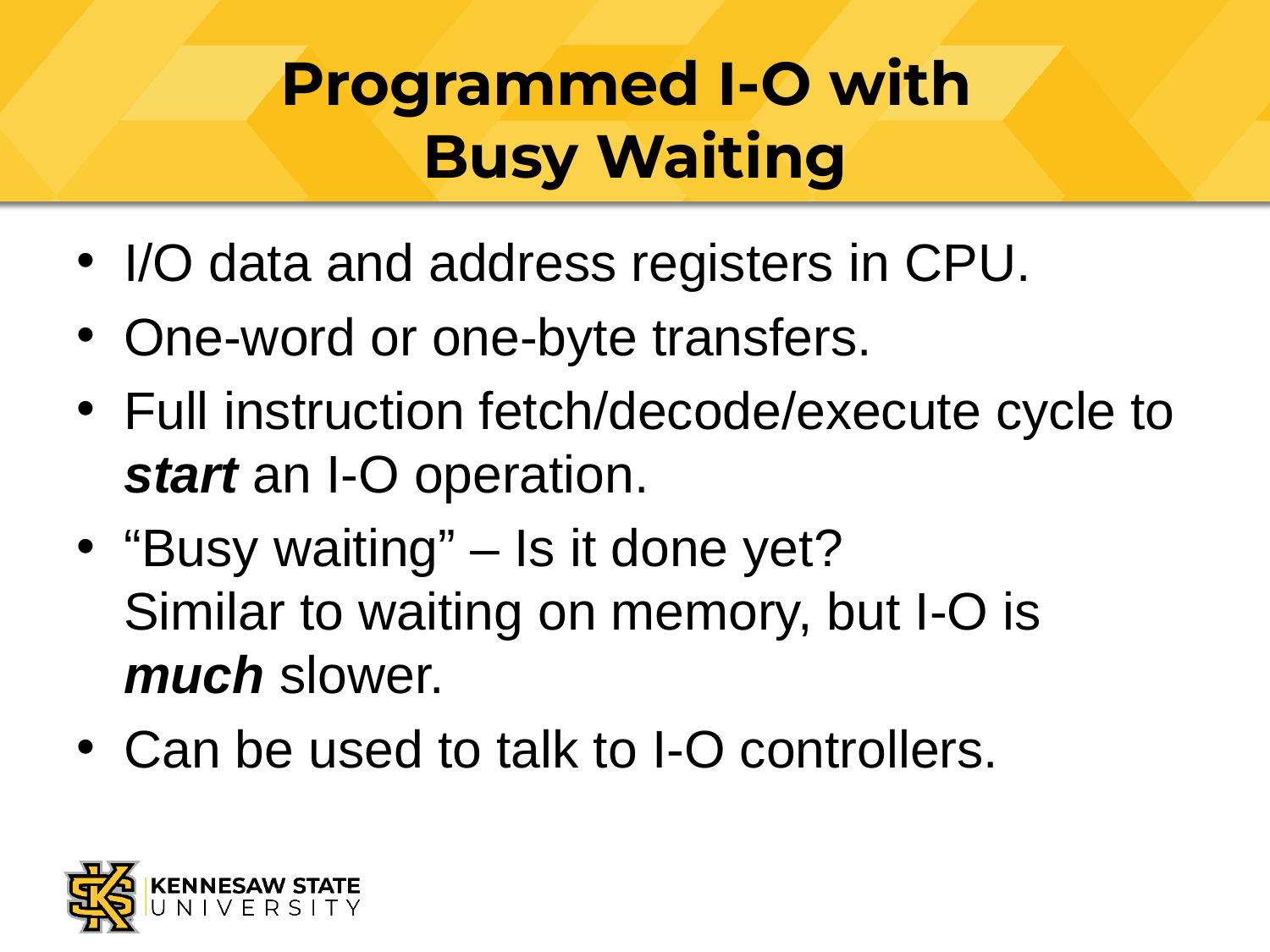

# Programmed I-O with Busy Waiting
I/O data and address registers in CPU.
One-word or one-byte transfers.
Full instruction fetch/decode/execute cycle to start an I-O operation.
“Busy waiting” – Is it done yet?
Similar to waiting on memory, but I-O is much slower.
Can be used to talk to I-O controllers.